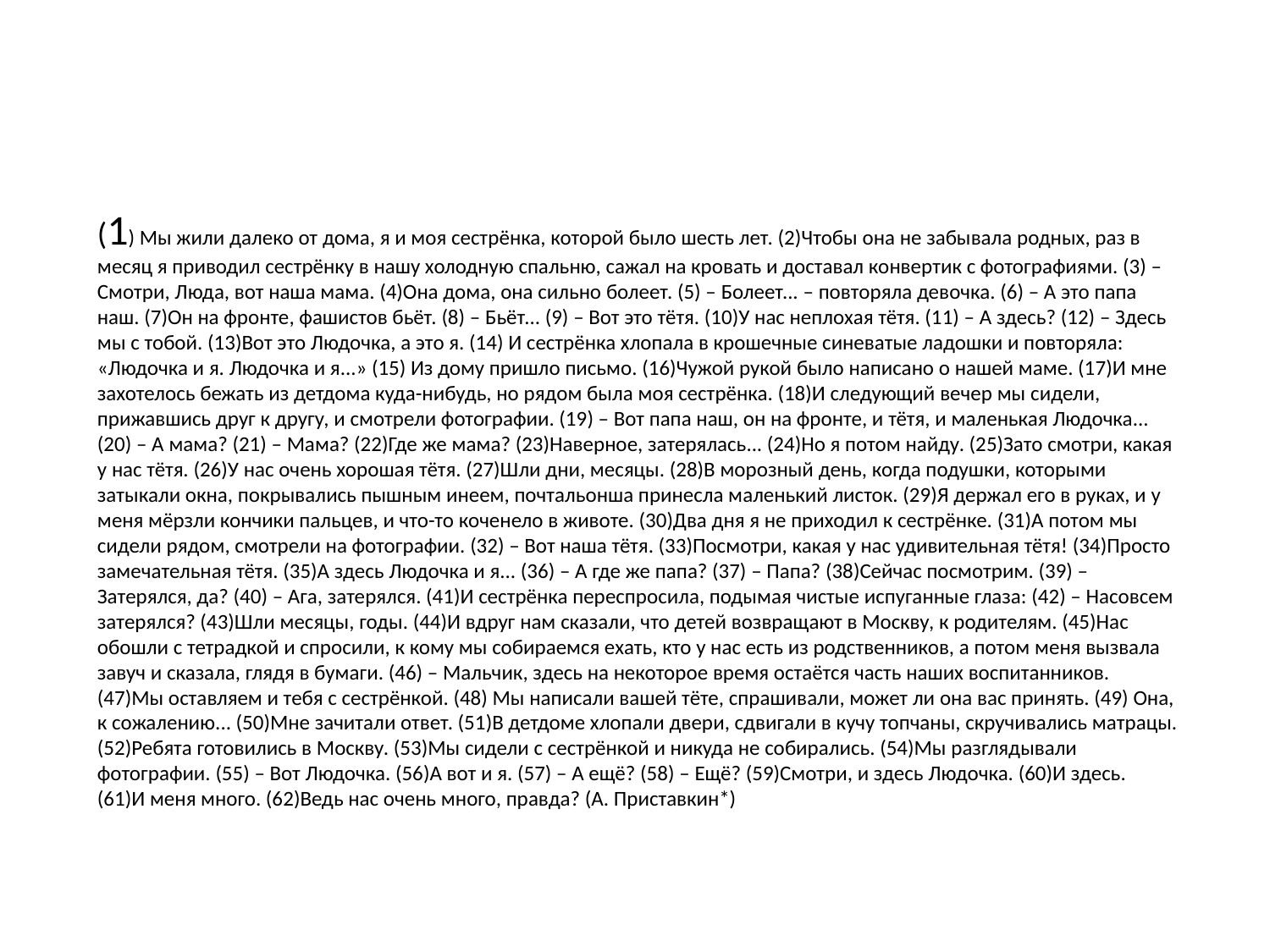

(1) Мы жили далеко от дома, я и моя сестрёнка, которой было шесть лет. (2)Чтобы она не забывала родных, раз в месяц я приводил сестрёнку в нашу холодную спальню, сажал на кровать и доставал конвертик с фотографиями. (3) – Смотри, Люда, вот наша мама. (4)Она дома, она сильно болеет. (5) – Болеет... – повторяла девочка. (6) – А это папа наш. (7)Он на фронте, фашистов бьёт. (8) – Бьёт... (9) – Вот это тётя. (10)У нас неплохая тётя. (11) – А здесь? (12) – Здесь мы с тобой. (13)Вот это Людочка, а это я. (14) И сестрёнка хлопала в крошечные синеватые ладошки и повторяла: «Людочка и я. Людочка и я...» (15) Из дому пришло письмо. (16)Чужой рукой было написано о нашей маме. (17)И мне захотелось бежать из детдома куда-нибудь, но рядом была моя сестрёнка. (18)И следующий вечер мы сидели, прижавшись друг к другу, и смотрели фотографии. (19) – Вот папа наш, он на фронте, и тётя, и маленькая Людочка... (20) – А мама? (21) – Мама? (22)Где же мама? (23)Наверное, затерялась... (24)Но я потом найду. (25)Зато смотри, какая у нас тётя. (26)У нас очень хорошая тётя. (27)Шли дни, месяцы. (28)В морозный день, когда подушки, которыми затыкали окна, покрывались пышным инеем, почтальонша принесла маленький листок. (29)Я держал его в руках, и у меня мёрзли кончики пальцев, и что-то коченело в животе. (30)Два дня я не приходил к сестрёнке. (31)А потом мы сидели рядом, смотрели на фотографии. (32) – Вот наша тётя. (33)Посмотри, какая у нас удивительная тётя! (34)Просто замечательная тётя. (35)А здесь Людочка и я... (36) – А где же папа? (37) – Папа? (38)Сейчас посмотрим. (39) – Затерялся, да? (40) – Ага, затерялся. (41)И сестрёнка переспросила, подымая чистые испуганные глаза: (42) – Насовсем затерялся? (43)Шли месяцы, годы. (44)И вдруг нам сказали, что детей возвращают в Москву, к родителям. (45)Нас обошли с тетрадкой и спросили, к кому мы собираемся ехать, кто у нас есть из родственников, а потом меня вызвала завуч и сказала, глядя в бумаги: 5 3 4 Русский язык, 9 класс РУССКИЙ ЯЗЫК Тренировочный вариант №10 от 02.12.2019 3 / 10 © 2019 Всероссийский проект «ОГЭ 100 БАЛЛОВ» vk.com/oge100ballov Составитель: Анастасия Третьякова Обсуждение заданий: https://vk.com/topic-88725006_39558534 Разрешается свободное копирование в некоммерческих образовательных целях ТРЕНИРОВОЧНЫЙ КИМ № 191202 (46) – Мальчик, здесь на некоторое время остаётся часть наших воспитанников. (47)Мы оставляем и тебя с сестрёнкой. (48) Мы написали вашей тёте, спрашивали, может ли она вас принять. (49) Она, к сожалению... (50)Мне зачитали ответ. (51)В детдоме хлопали двери, сдвигали в кучу топчаны, скручивались матрацы. (52)Ребята готовились в Москву. (53)Мы сидели с сестрёнкой и никуда не собирались. (54)Мы разглядывали фотографии. (55) – Вот Людочка. (56)А вот и я. (57) – А ещё? (58) – Ещё? (59)Смотри, и здесь Людочка. (60)И здесь. (61)И меня много. (62)Ведь нас очень много, правда? (А. Приставкин*)
#
(1) Мы жили далеко от дома, я и моя сестрёнка, которой было шесть лет. (2)Чтобы она не забывала родных, раз в месяц я приводил сестрёнку в нашу холодную спальню, сажал на кровать и доставал конвертик с фотографиями. (3) – Смотри, Люда, вот наша мама. (4)Она дома, она сильно болеет. (5) – Болеет... – повторяла девочка. (6) – А это папа наш. (7)Он на фронте, фашистов бьёт. (8) – Бьёт... (9) – Вот это тётя. (10)У нас неплохая тётя. (11) – А здесь? (12) – Здесь мы с тобой. (13)Вот это Людочка, а это я. (14) И сестрёнка хлопала в крошечные синеватые ладошки и повторяла: «Людочка и я. Людочка и я...» (15) Из дому пришло письмо. (16)Чужой рукой было написано о нашей маме. (17)И мне захотелось бежать из детдома куда-нибудь, но рядом была моя сестрёнка. (18)И следующий вечер мы сидели, прижавшись друг к другу, и смотрели фотографии. (19) – Вот папа наш, он на фронте, и тётя, и маленькая Людочка... (20) – А мама? (21) – Мама? (22)Где же мама? (23)Наверное, затерялась... (24)Но я потом найду. (25)Зато смотри, какая у нас тётя. (26)У нас очень хорошая тётя. (27)Шли дни, месяцы. (28)В морозный день, когда подушки, которыми затыкали окна, покрывались пышным инеем, почтальонша принесла маленький листок. (29)Я держал его в руках, и у меня мёрзли кончики пальцев, и что-то коченело в животе. (30)Два дня я не приходил к сестрёнке. (31)А потом мы сидели рядом, смотрели на фотографии. (32) – Вот наша тётя. (33)Посмотри, какая у нас удивительная тётя! (34)Просто замечательная тётя. (35)А здесь Людочка и я... (36) – А где же папа? (37) – Папа? (38)Сейчас посмотрим. (39) – Затерялся, да? (40) – Ага, затерялся. (41)И сестрёнка переспросила, подымая чистые испуганные глаза: (42) – Насовсем затерялся? (43)Шли месяцы, годы. (44)И вдруг нам сказали, что детей возвращают в Москву, к родителям. (45)Нас обошли с тетрадкой и спросили, к кому мы собираемся ехать, кто у нас есть из родственников, а потом меня вызвала завуч и сказала, глядя в бумаги. (46) – Мальчик, здесь на некоторое время остаётся часть наших воспитанников. (47)Мы оставляем и тебя с сестрёнкой. (48) Мы написали вашей тёте, спрашивали, может ли она вас принять. (49) Она, к сожалению... (50)Мне зачитали ответ. (51)В детдоме хлопали двери, сдвигали в кучу топчаны, скручивались матрацы. (52)Ребята готовились в Москву. (53)Мы сидели с сестрёнкой и никуда не собирались. (54)Мы разглядывали фотографии. (55) – Вот Людочка. (56)А вот и я. (57) – А ещё? (58) – Ещё? (59)Смотри, и здесь Людочка. (60)И здесь. (61)И меня много. (62)Ведь нас очень много, правда? (А. Приставкин*)